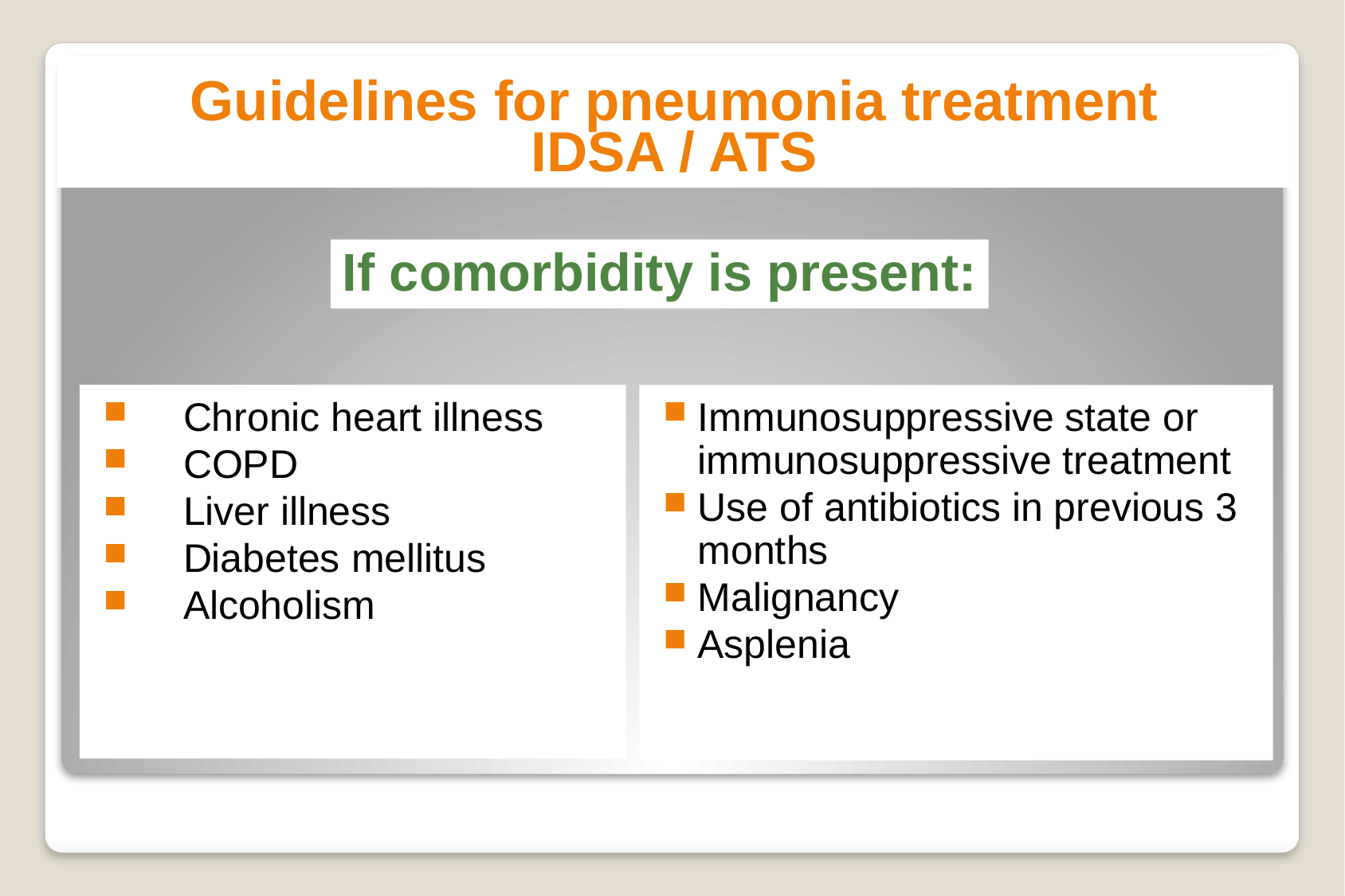

Guidelines for pneumonia treatment
 IDSA / ATS
If comorbidity is present:
Chronic heart illness
COPD
Liver illness
Diabetes mellitus
Alcoholism

Immunosuppressive state or immunosuppressive treatment
Use of antibiotics in previous 3 months
Malignancy
Asplenia